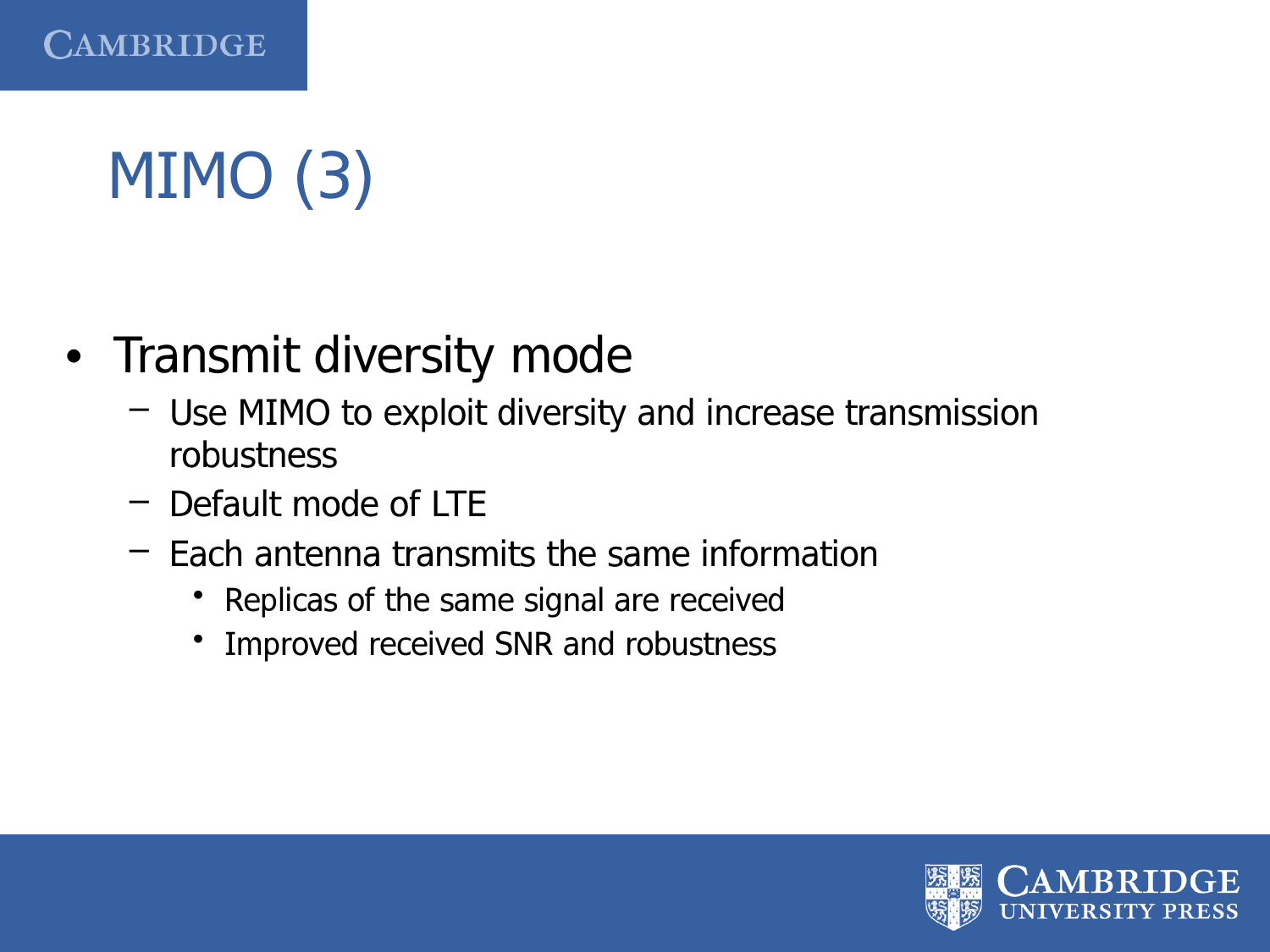

# MIMO (3)
Transmit diversity mode
Use MIMO to exploit diversity and increase transmission robustness
Default mode of LTE
Each antenna transmits the same information
Replicas of the same signal are received
Improved received SNR and robustness